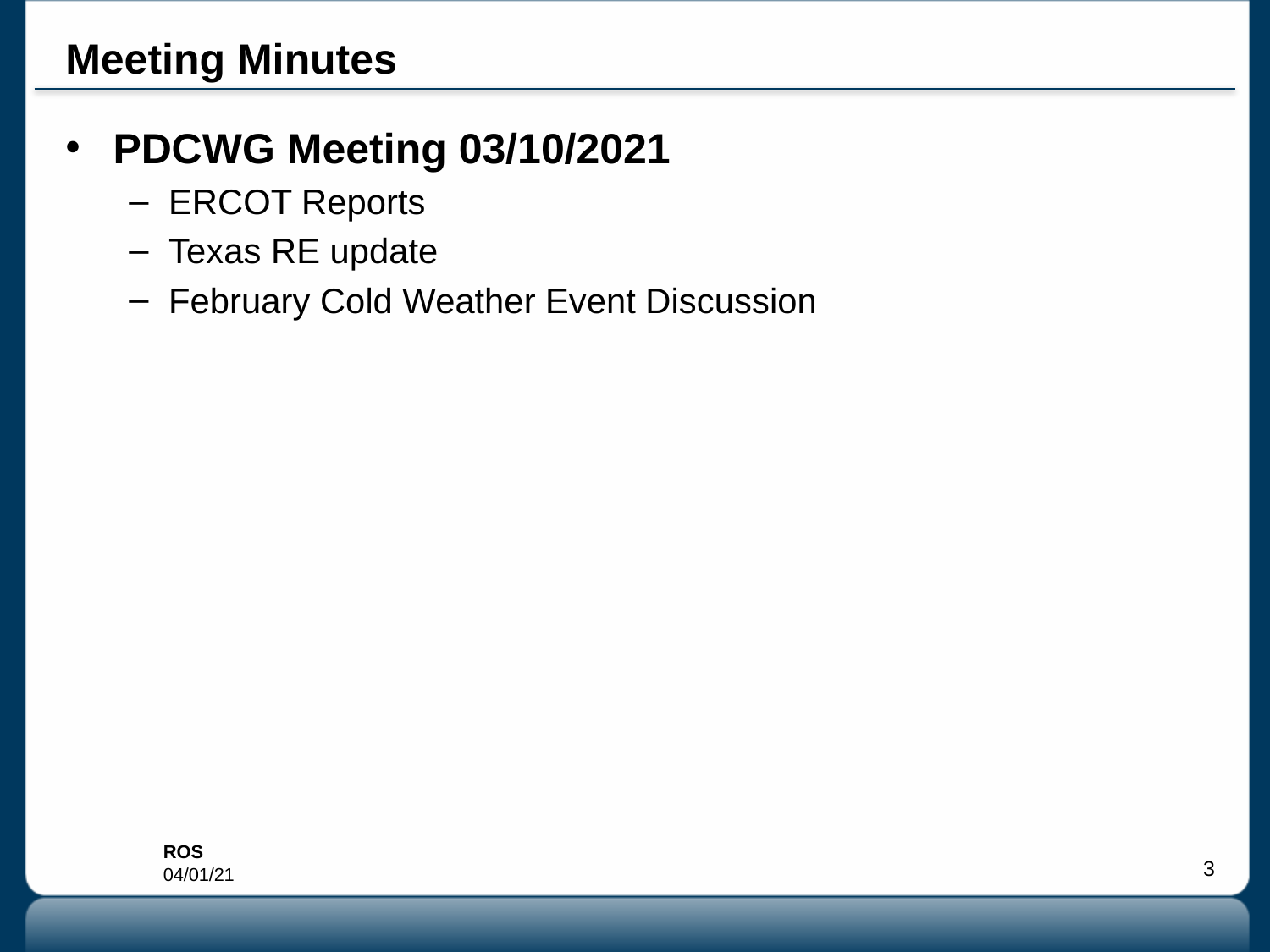

# Meeting Minutes
PDCWG Meeting 03/10/2021
ERCOT Reports
Texas RE update
February Cold Weather Event Discussion